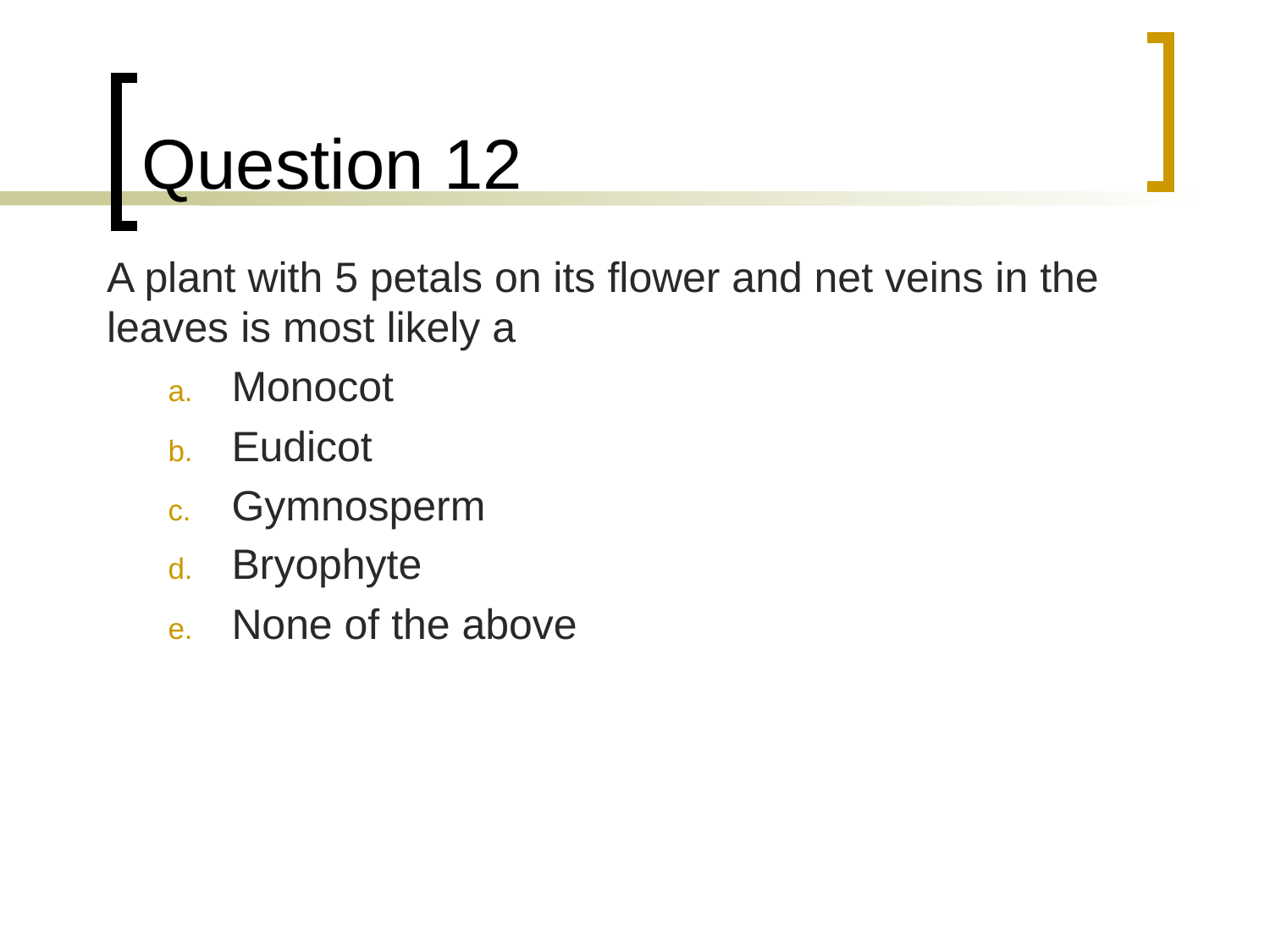

# Question 12
	A plant with 5 petals on its flower and net veins in the leaves is most likely a
Monocot
Eudicot
Gymnosperm
Bryophyte
None of the above